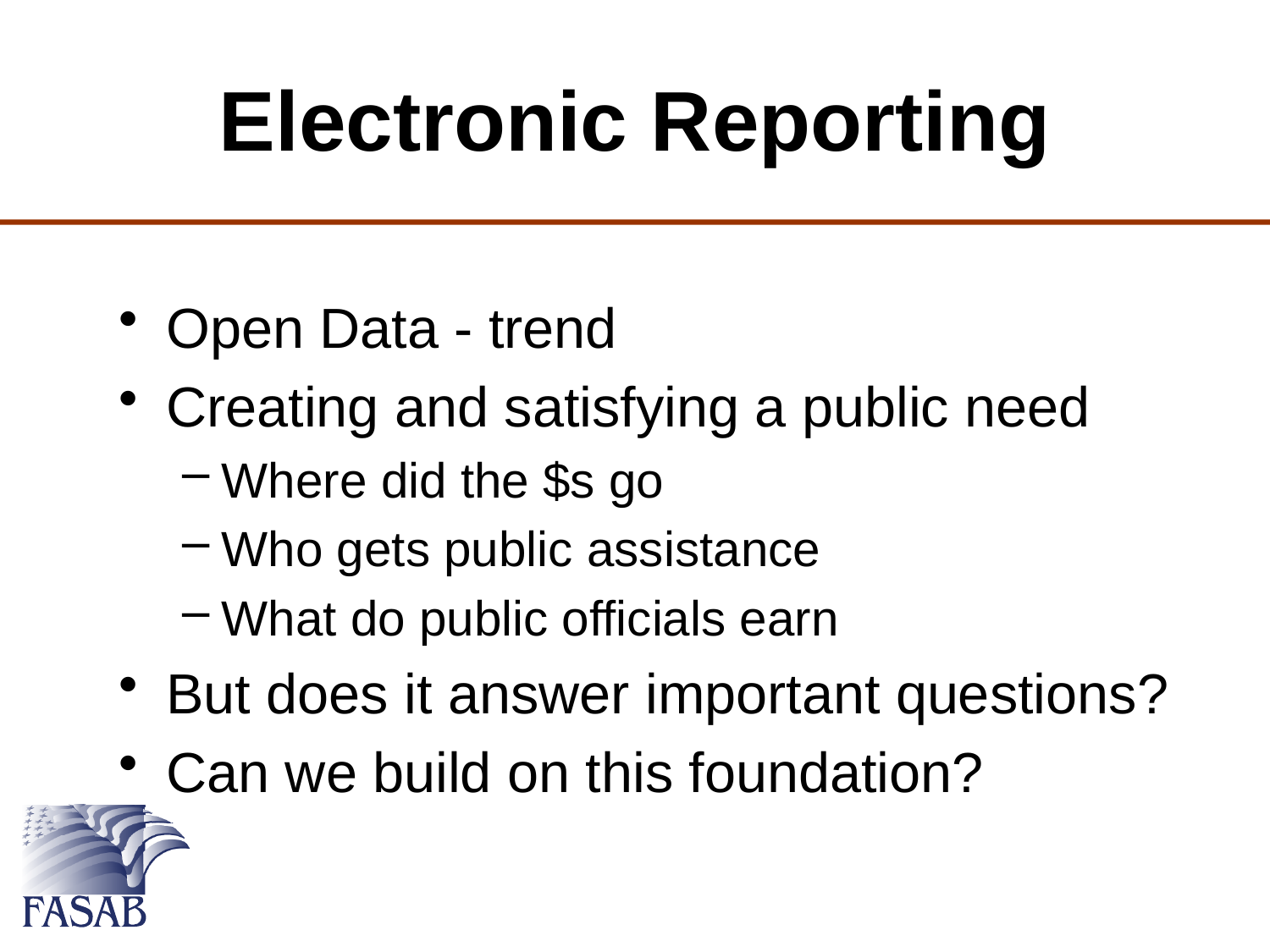

# Electronic Reporting
Open Data - trend
Creating and satisfying a public need
Where did the $s go
Who gets public assistance
What do public officials earn
But does it answer important questions?
Can we build on this foundation?